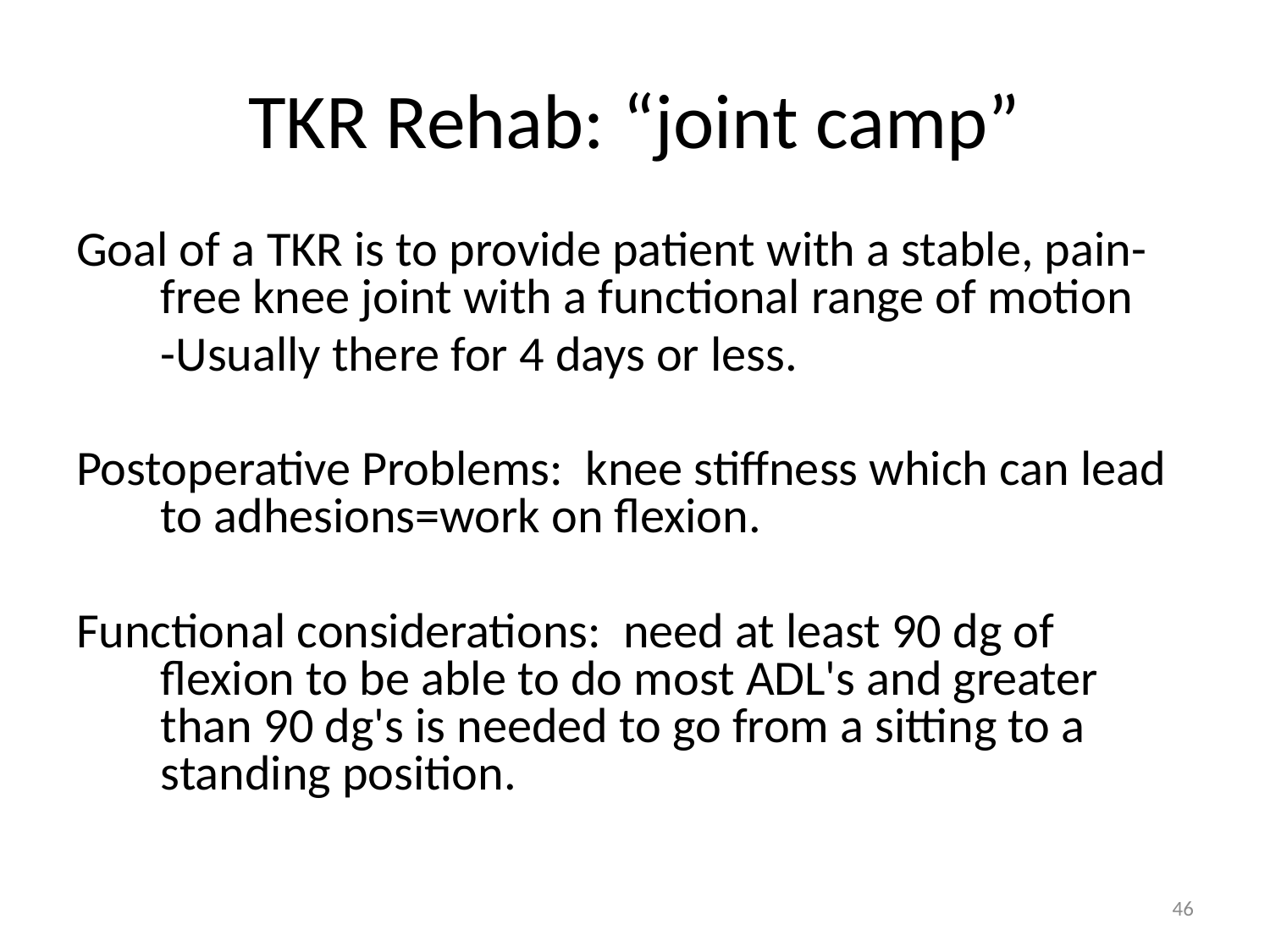

# TKR Rehab: “joint camp”
Goal of a TKR is to provide patient with a stable, pain-free knee joint with a functional range of motion
	-Usually there for 4 days or less.

Postoperative Problems:  knee stiffness which can lead to adhesions=work on flexion.

Functional considerations:  need at least 90 dg of flexion to be able to do most ADL's and greater than 90 dg's is needed to go from a sitting to a standing position.
46